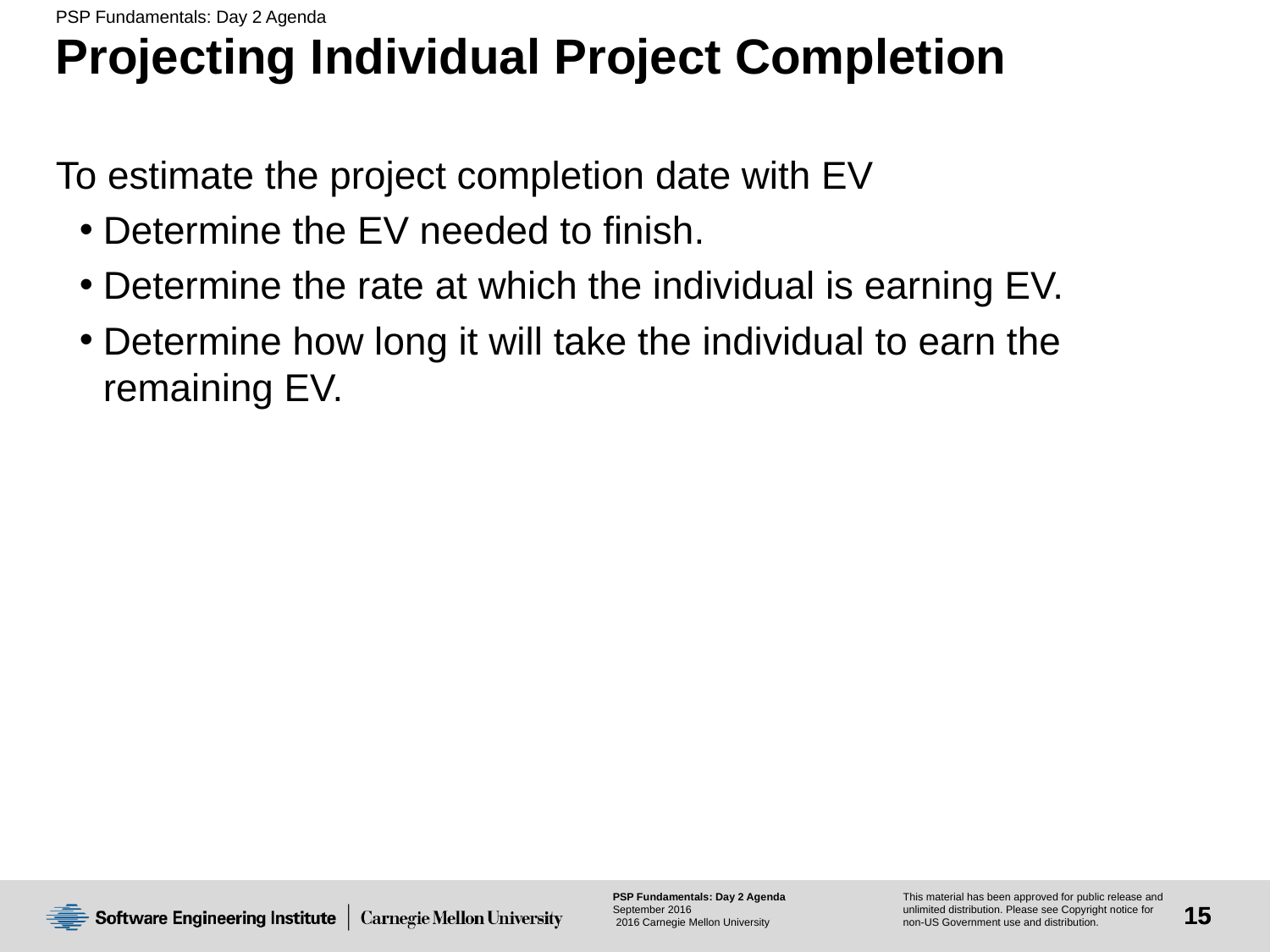

# Projecting Individual Project Completion
To estimate the project completion date with EV
Determine the EV needed to finish.
Determine the rate at which the individual is earning EV.
Determine how long it will take the individual to earn the remaining EV.